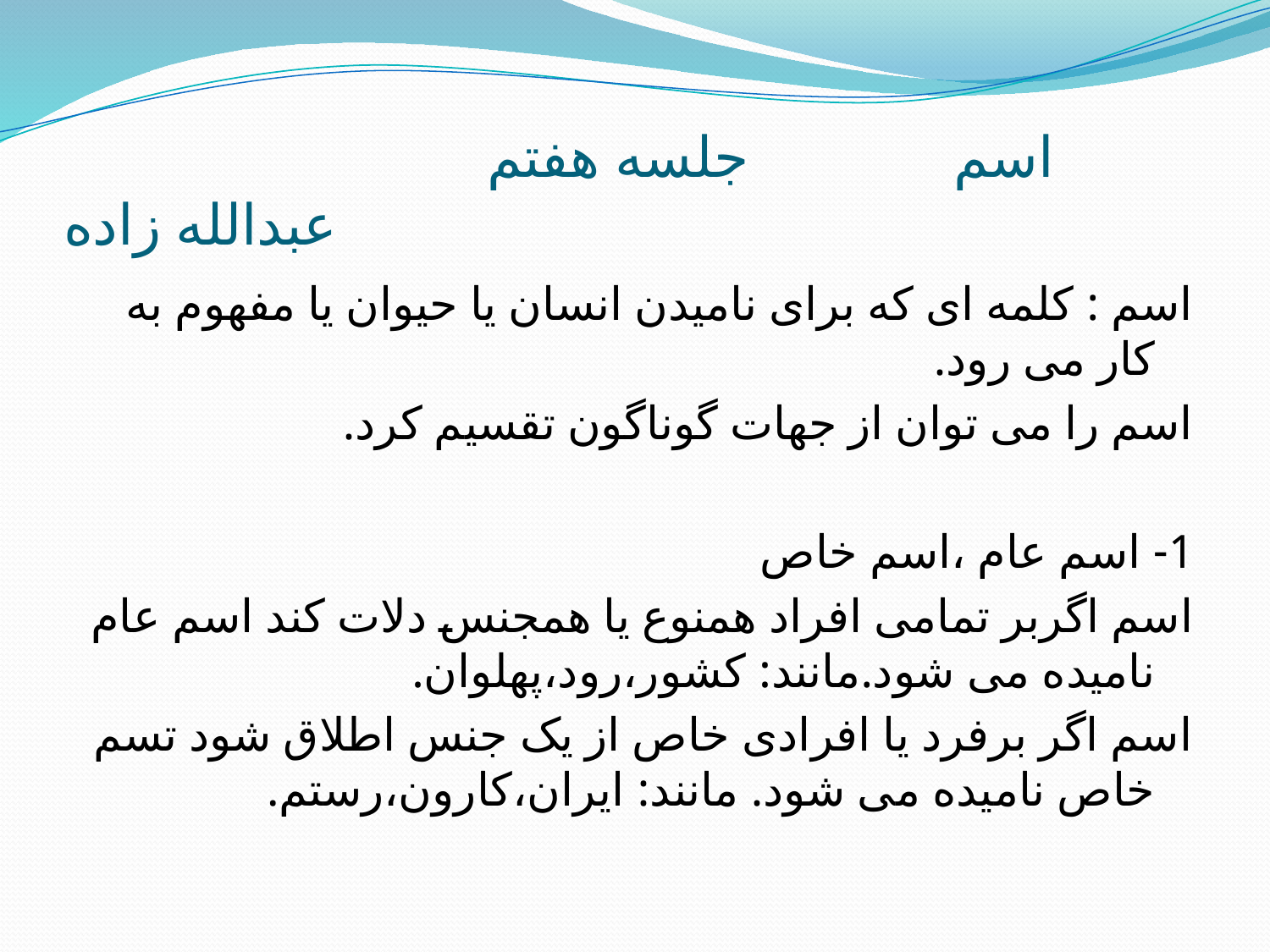

# اسم              جلسه هفتم                              عبدالله زاده
اسم : کلمه ای که برای نامیدن انسان یا حیوان یا مفهوم به کار می رود.
اسم را می توان از جهات گوناگون تقسیم کرد.

1- اسم عام ،اسم خاص
اسم اگربر تمامی افراد همنوع یا همجنس دلات کند اسم عام نامیده می شود.مانند: کشور،رود،پهلوان.
اسم اگر برفرد یا افرادی خاص از یک جنس اطلاق شود تسم خاص نامیده می شود. مانند: ایران،کارون،رستم.